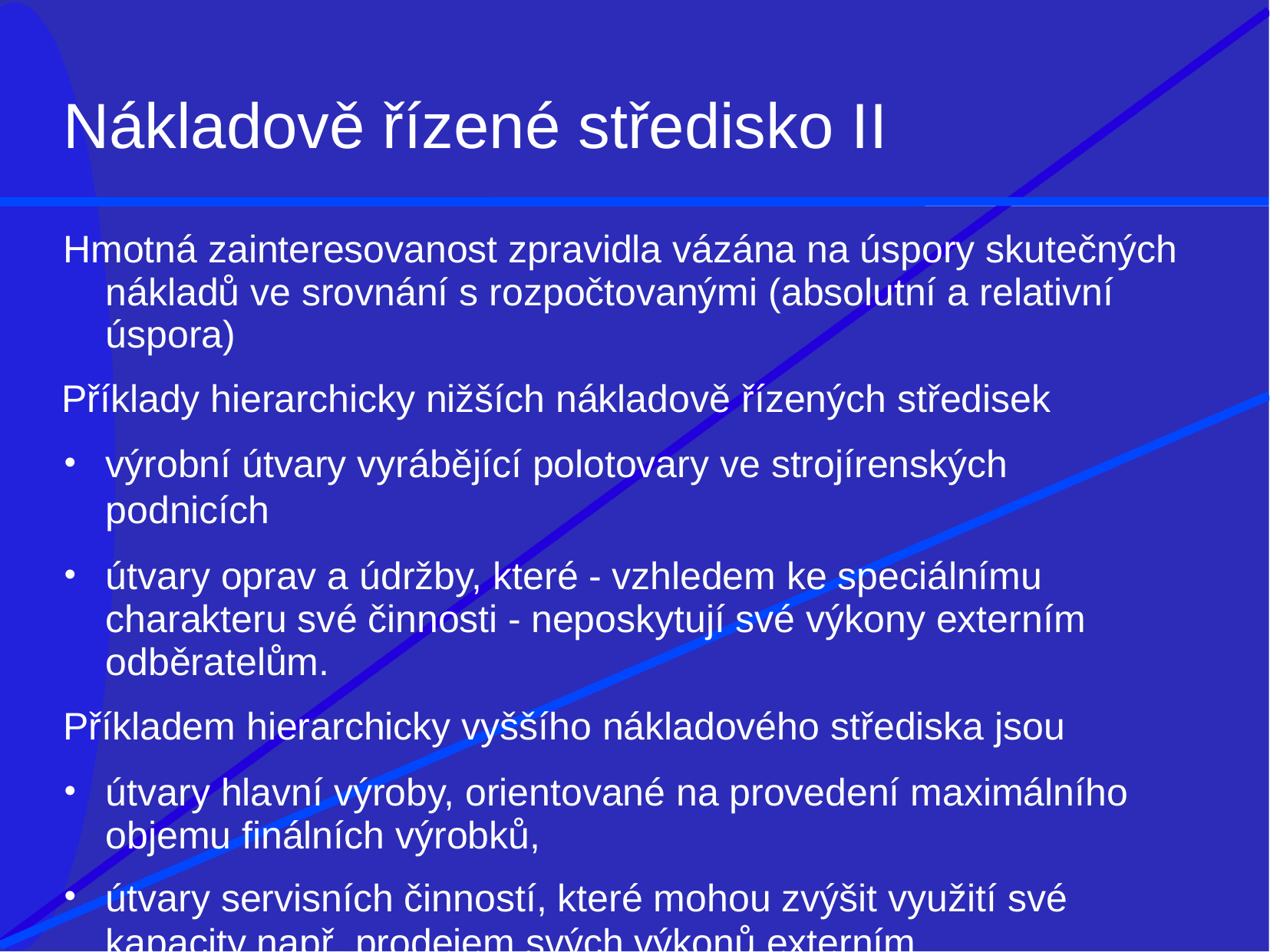

# Nákladově řízené středisko II
Hmotná zainteresovanost zpravidla vázána na úspory skutečných nákladů ve srovnání s rozpočtovanými (absolutní a relativní úspora)
Příklady hierarchicky nižších nákladově řízených středisek
výrobní útvary vyrábějící polotovary ve strojírenských podnicích
útvary oprav a údržby, které - vzhledem ke speciálnímu charakteru své činnosti - neposkytují své výkony externím odběratelům.
Příkladem hierarchicky vyššího nákladového střediska jsou
útvary hlavní výroby, orientované na provedení maximálního objemu finálních výrobků,
útvary servisních činností, které mohou zvýšit využití své
kapacity např. prodejem svých výkonů externím odběratelům.